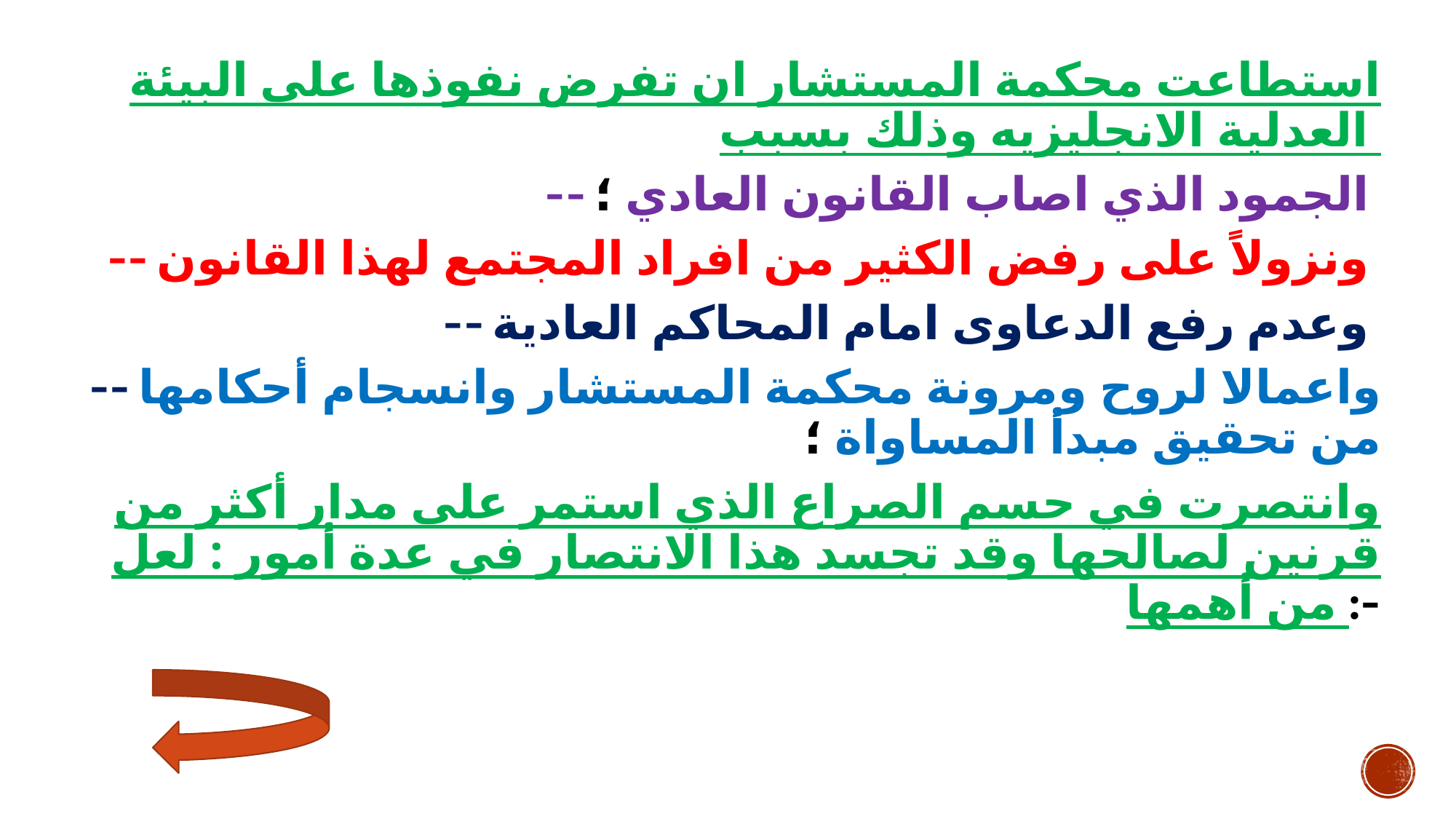

استطاعت محكمة المستشار ان تفرض نفوذها على البيئة العدلية الانجليزيه وذلك بسبب
-- الجمود الذي اصاب القانون العادي ؛
-- ونزولاً على رفض الكثير من افراد المجتمع لهذا القانون
-- وعدم رفع الدعاوى امام المحاكم العادية
-- واعمالا لروح ومرونة محكمة المستشار وانسجام أحكامها من تحقيق مبدأ المساواة ؛
وانتصرت في حسم الصراع الذي استمر على مدار أكثر من قرنين لصالحها وقد تجسد هذا الانتصار في عدة أمور : لعل من أهمها :-